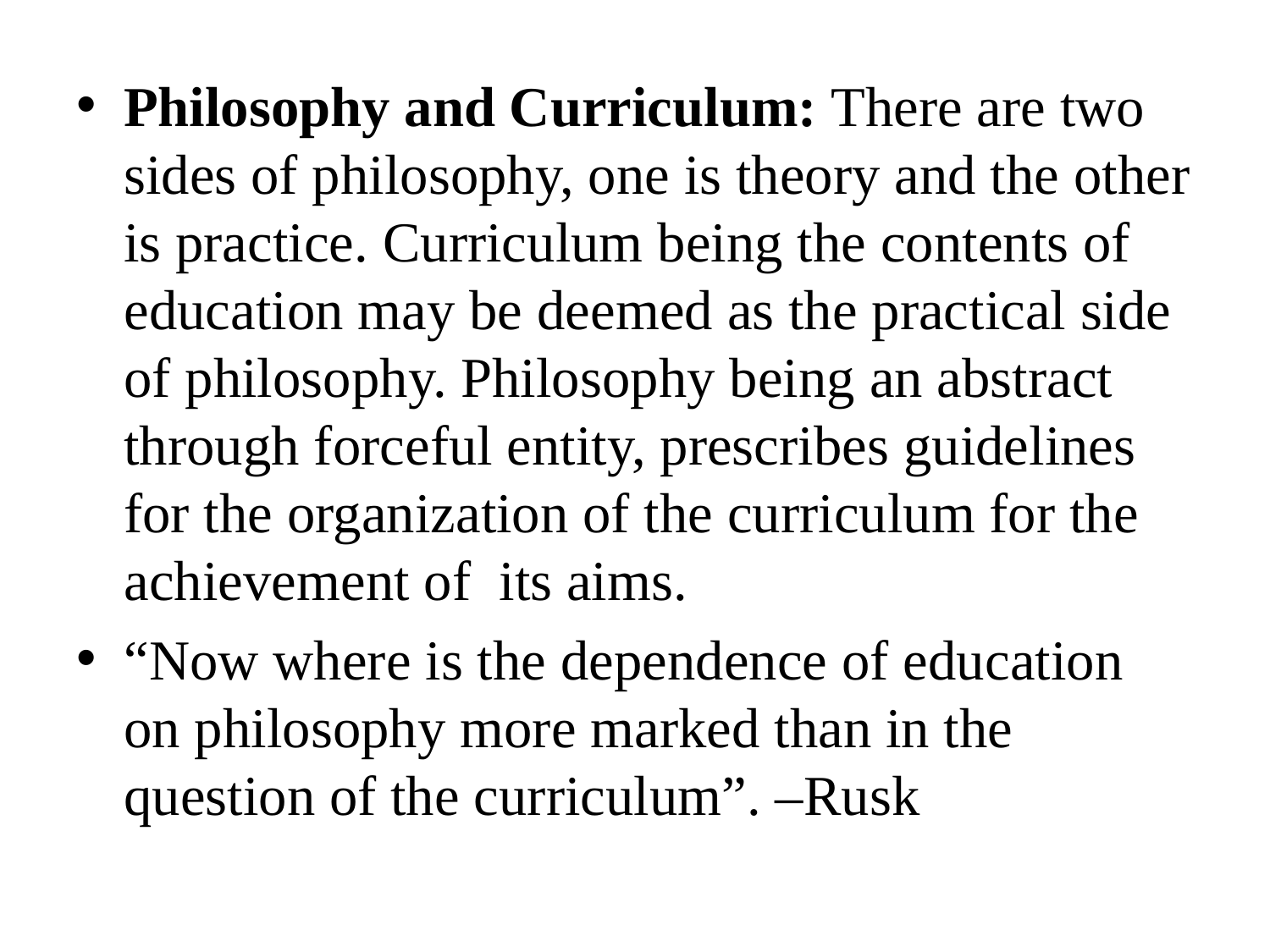

Philosophy and Curriculum: There are two sides of philosophy, one is theory and the other is practice. Curriculum being the contents of education may be deemed as the practical side of philosophy. Philosophy being an abstract through forceful entity, prescribes guidelines for the organization of the curriculum for the achievement of  its aims.
“Now where is the dependence of education on philosophy more marked than in the question of the curriculum”. –Rusk